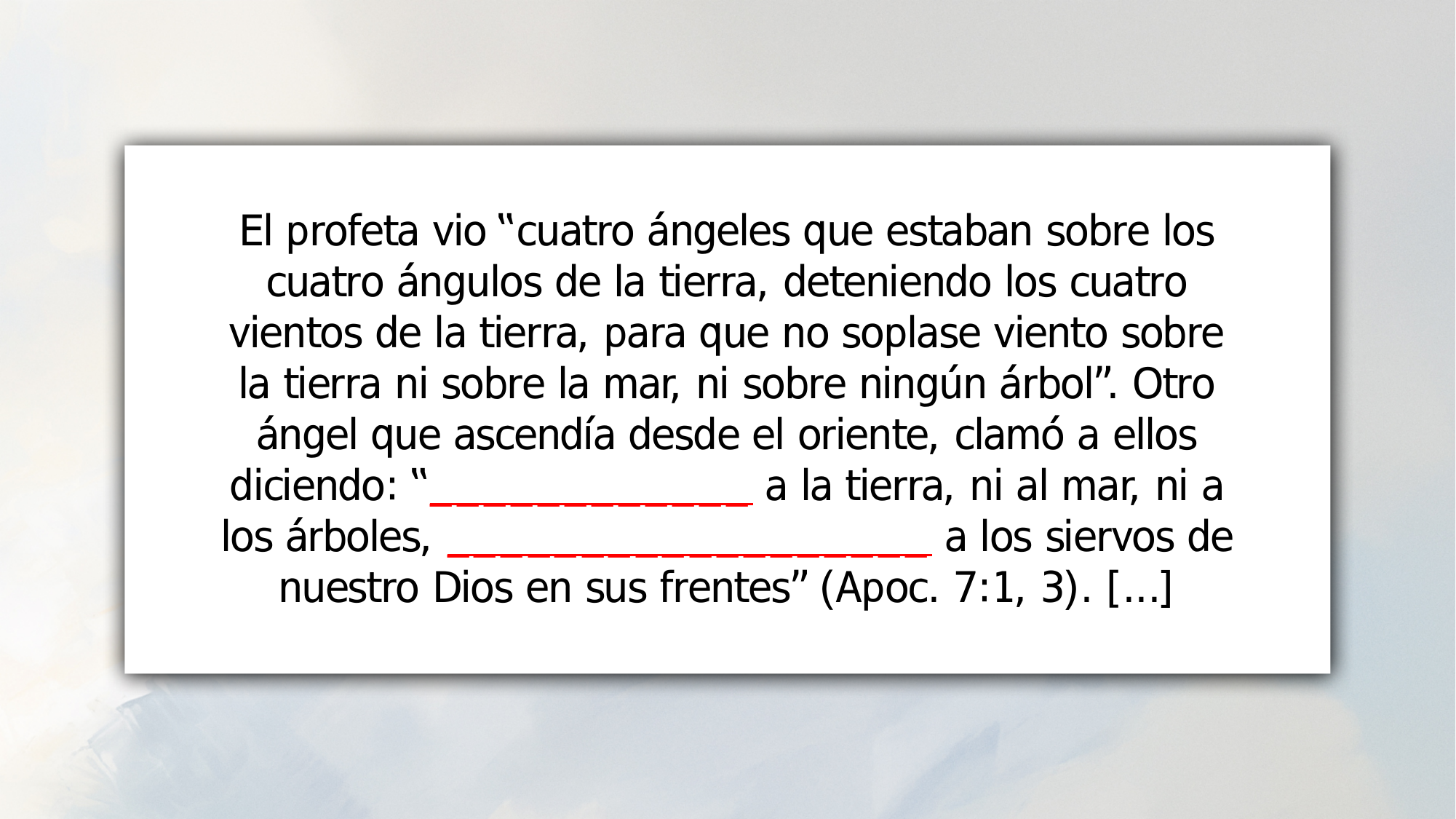

El profeta vio “cuatro ángeles que estaban sobre los cuatro ángulos de la tierra, deteniendo los cuatro vientos de la tierra, para que no soplase viento sobre la tierra ni sobre la mar, ni sobre ningún árbol”. Otro ángel que ascendía desde el oriente, clamó a ellos diciendo: “____________ a la tierra, ni al mar, ni a los árboles, __________________ a los siervos de nuestro Dios en sus frentes” (Apoc. 7:1, 3). [...]